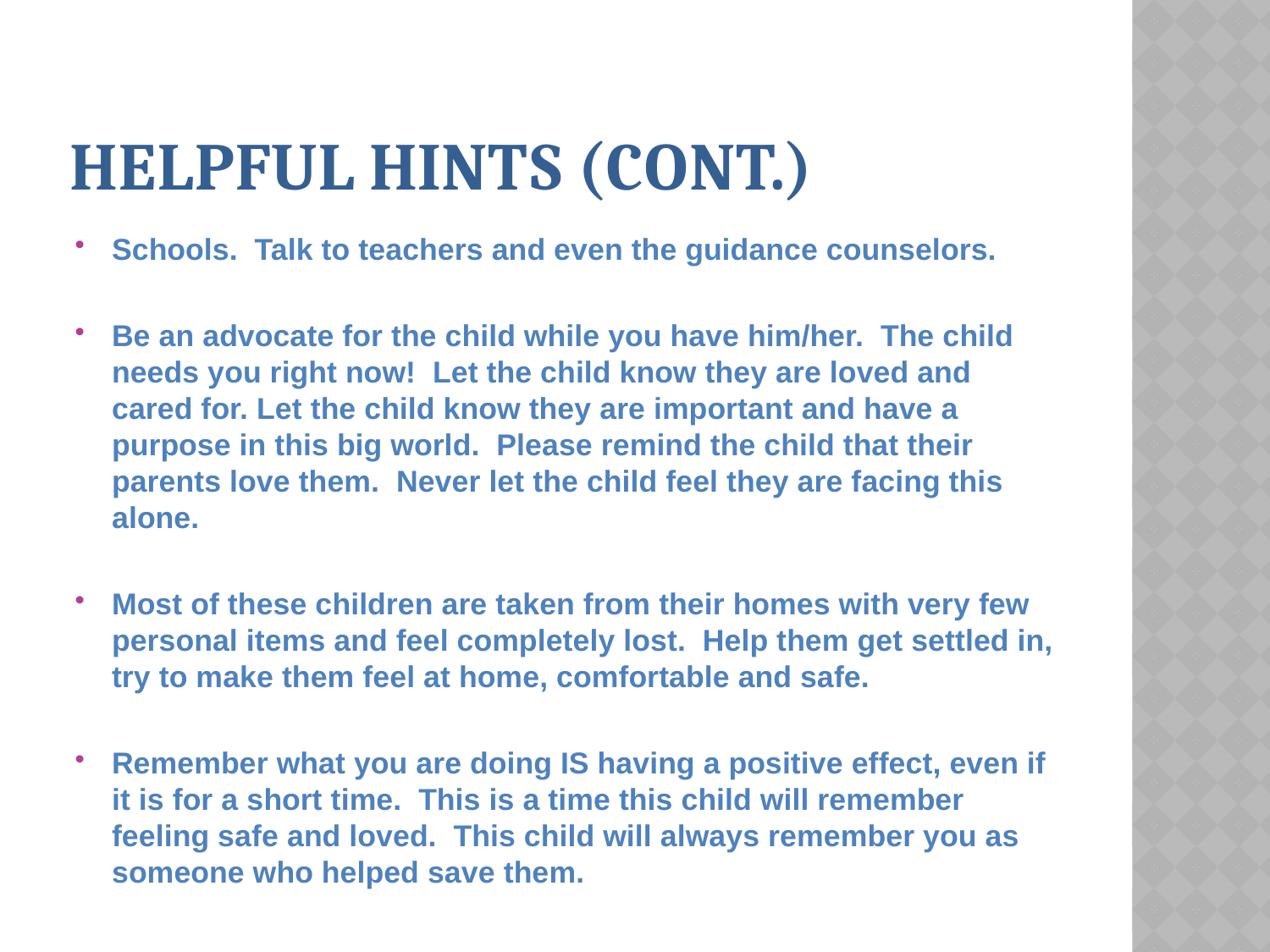

# Helpful Hints (Cont.)
Schools.  Talk to teachers and even the guidance counselors.

Be an advocate for the child while you have him/her.  The child needs you right now!  Let the child know they are loved and cared for. Let the child know they are important and have a purpose in this big world.  Please remind the child that their parents love them.  Never let the child feel they are facing this alone.

Most of these children are taken from their homes with very few personal items and feel completely lost.  Help them get settled in, try to make them feel at home, comfortable and safe.

Remember what you are doing IS having a positive effect, even if it is for a short time.  This is a time this child will remember feeling safe and loved.  This child will always remember you as someone who helped save them.